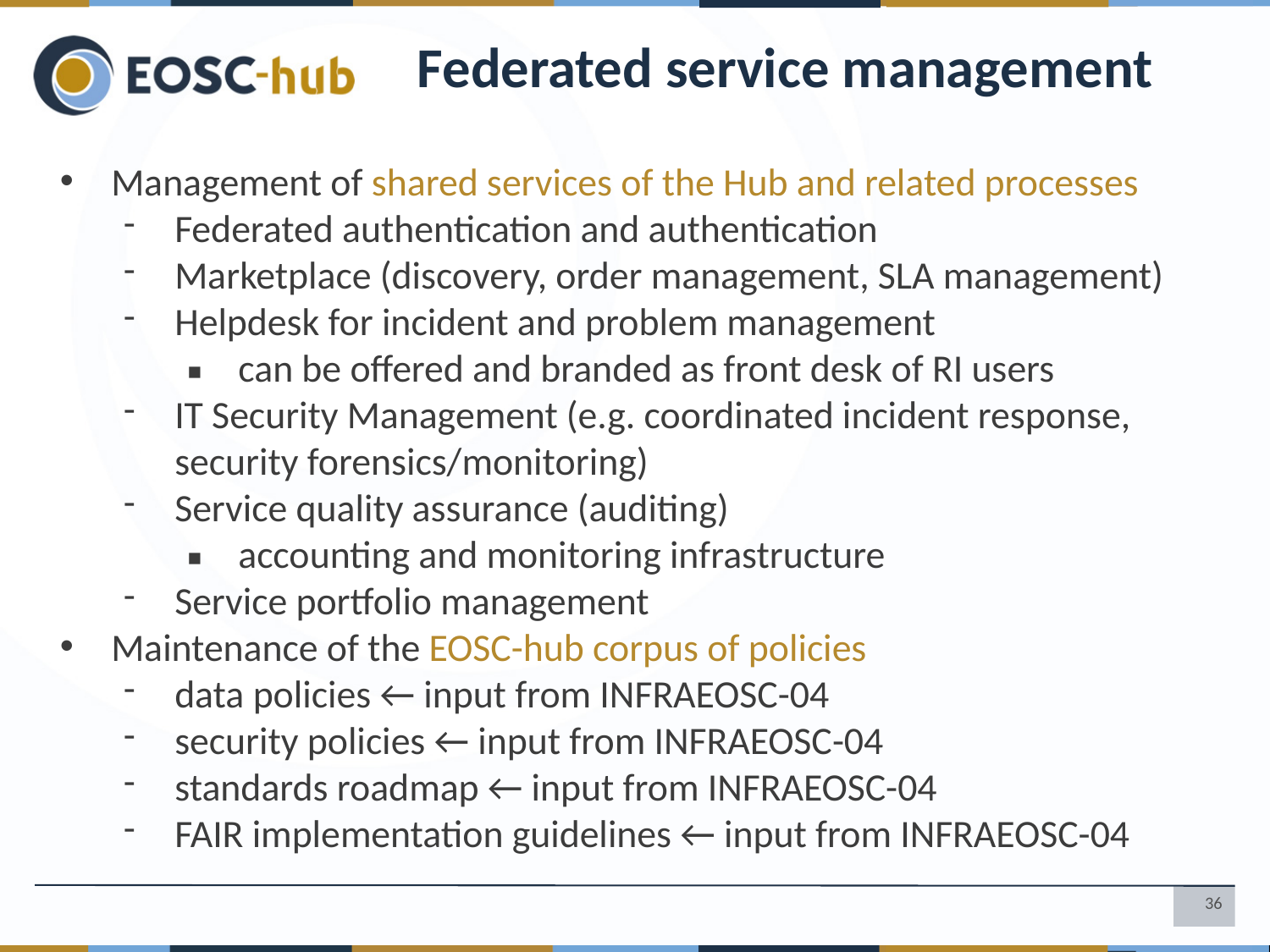

# Federated service management
Management of shared services of the Hub and related processes
Federated authentication and authentication
Marketplace (discovery, order management, SLA management)
Helpdesk for incident and problem management
can be offered and branded as front desk of RI users
IT Security Management (e.g. coordinated incident response, security forensics/monitoring)
Service quality assurance (auditing)
accounting and monitoring infrastructure
Service portfolio management
Maintenance of the EOSC-hub corpus of policies
data policies ← input from INFRAEOSC-04
security policies ← input from INFRAEOSC-04
standards roadmap ← input from INFRAEOSC-04
FAIR implementation guidelines ← input from INFRAEOSC-04

36